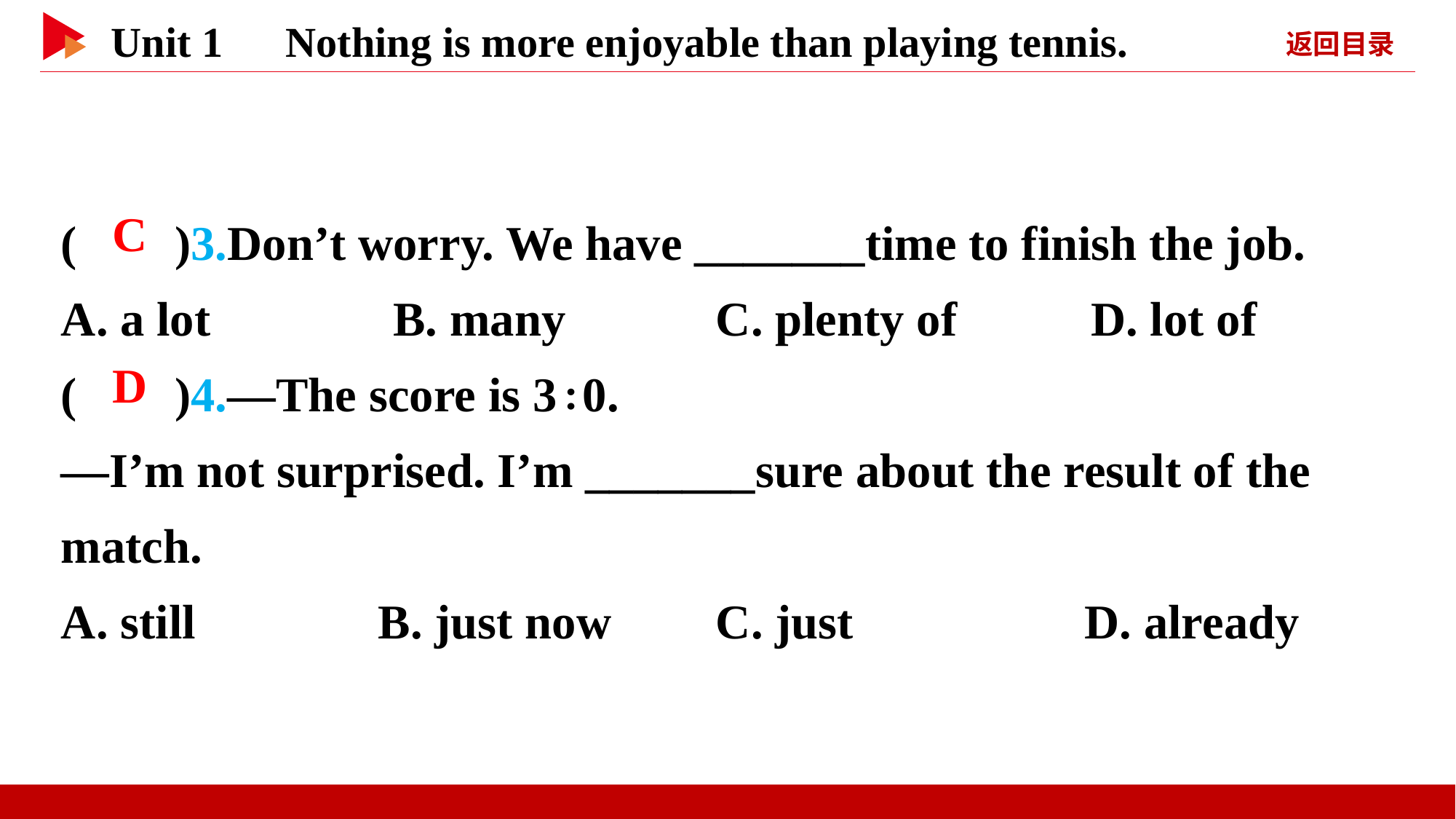

(        )3.Don’t worry. We have _______time to finish the job.
A. a lot               B. many		C. plenty of           D. lot of
(        )4.—The score is 3∶0.
—I’m not surprised. I’m _______sure about the result of the match.
A. still               B. just now	C. just                   D. already
   C
   D